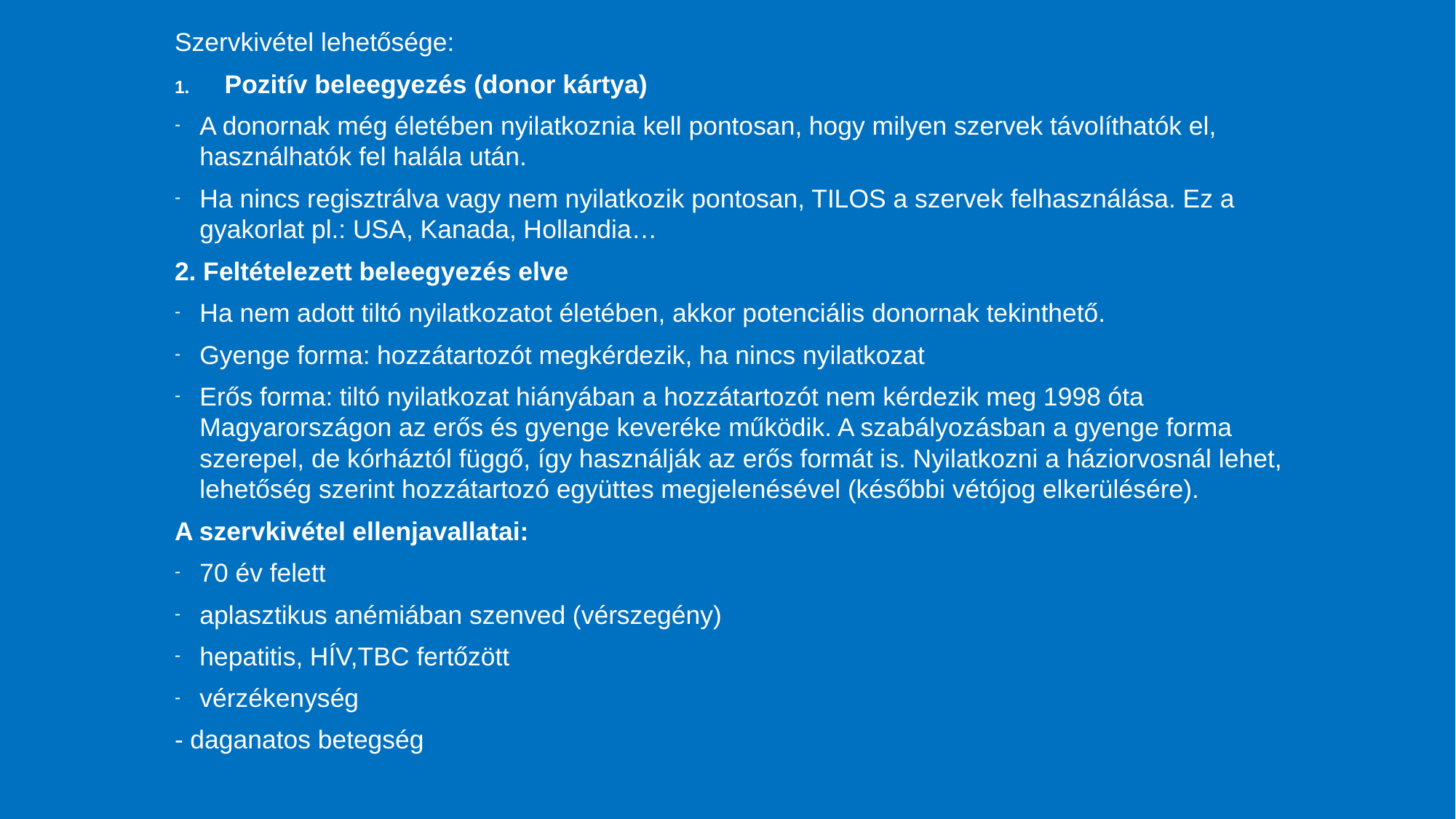

Szervkivétel lehetősége:
Pozitív beleegyezés (donor kártya)
A donornak még életében nyilatkoznia kell pontosan, hogy milyen szervek távolíthatók el, használhatók fel halála után.
Ha nincs regisztrálva vagy nem nyilatkozik pontosan, TILOS a szervek felhasználása. Ez a gyakorlat pl.: USA, Kanada, Hollandia…
2. Feltételezett beleegyezés elve
Ha nem adott tiltó nyilatkozatot életében, akkor potenciális donornak tekinthető.
Gyenge forma: hozzátartozót megkérdezik, ha nincs nyilatkozat
Erős forma: tiltó nyilatkozat hiányában a hozzátartozót nem kérdezik meg 1998 óta Magyarországon az erős és gyenge keveréke működik. A szabályozásban a gyenge forma szerepel, de kórháztól függő, így használják az erős formát is. Nyilatkozni a háziorvosnál lehet, lehetőség szerint hozzátartozó együttes megjelenésével (későbbi vétójog elkerülésére).
A szervkivétel ellenjavallatai:
70 év felett
aplasztikus anémiában szenved (vérszegény)
hepatitis, HÍV,TBC fertőzött
vérzékenység
- daganatos betegség